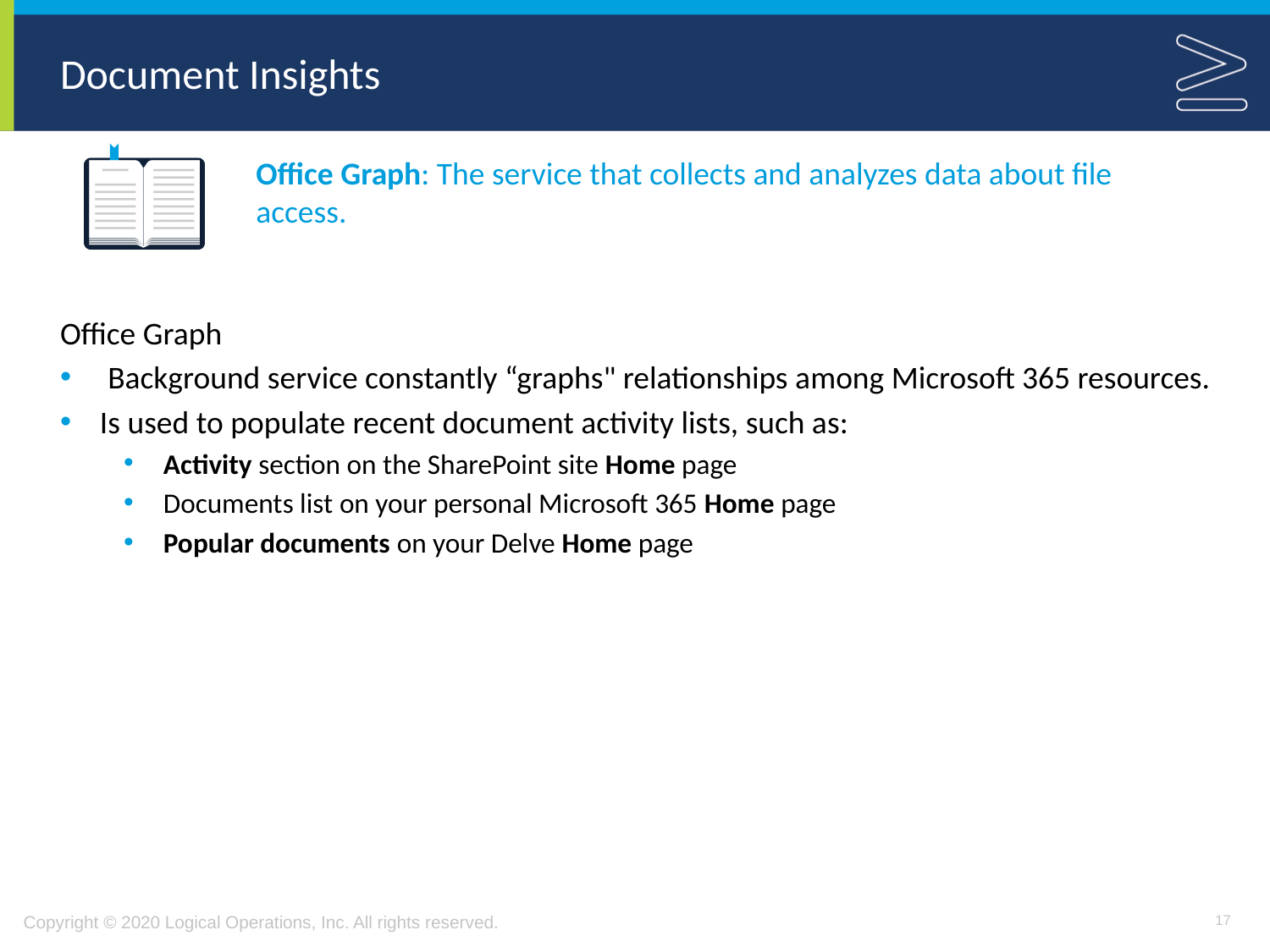

# Document Insights
Office Graph: The service that collects and analyzes data about file access.
Office Graph
Background service constantly “graphs" relationships among Microsoft 365 resources.
Is used to populate recent document activity lists, such as:
Activity section on the SharePoint site Home page
Documents list on your personal Microsoft 365 Home page
Popular documents on your Delve Home page

17